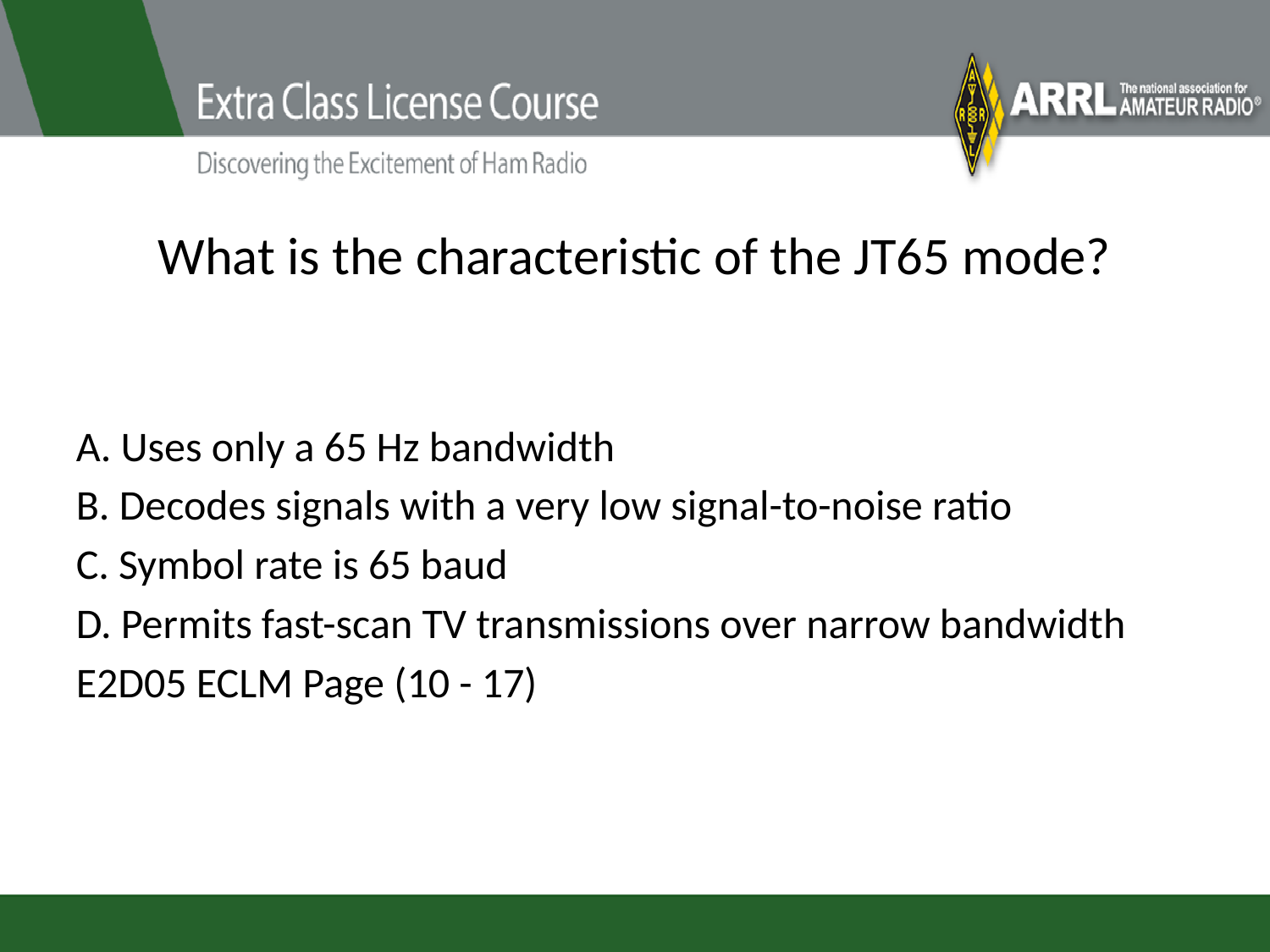

# What is the characteristic of the JT65 mode?
A. Uses only a 65 Hz bandwidth
B. Decodes signals with a very low signal-to-noise ratio
C. Symbol rate is 65 baud
D. Permits fast-scan TV transmissions over narrow bandwidth
E2D05 ECLM Page (10 - 17)